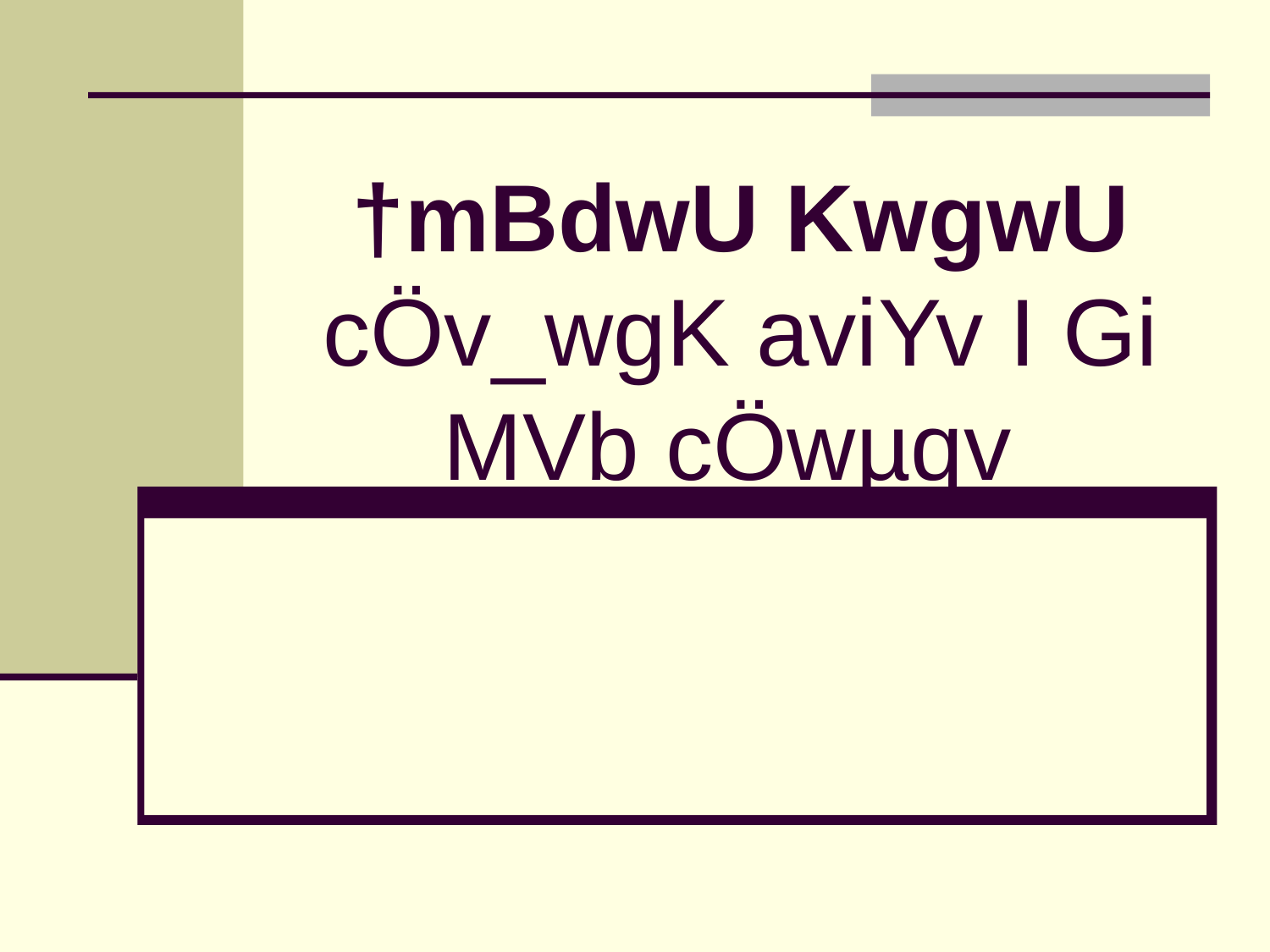

# †mBdwU KwgwU cÖv_wgK aviYv I Gi MVb cÖwµqv